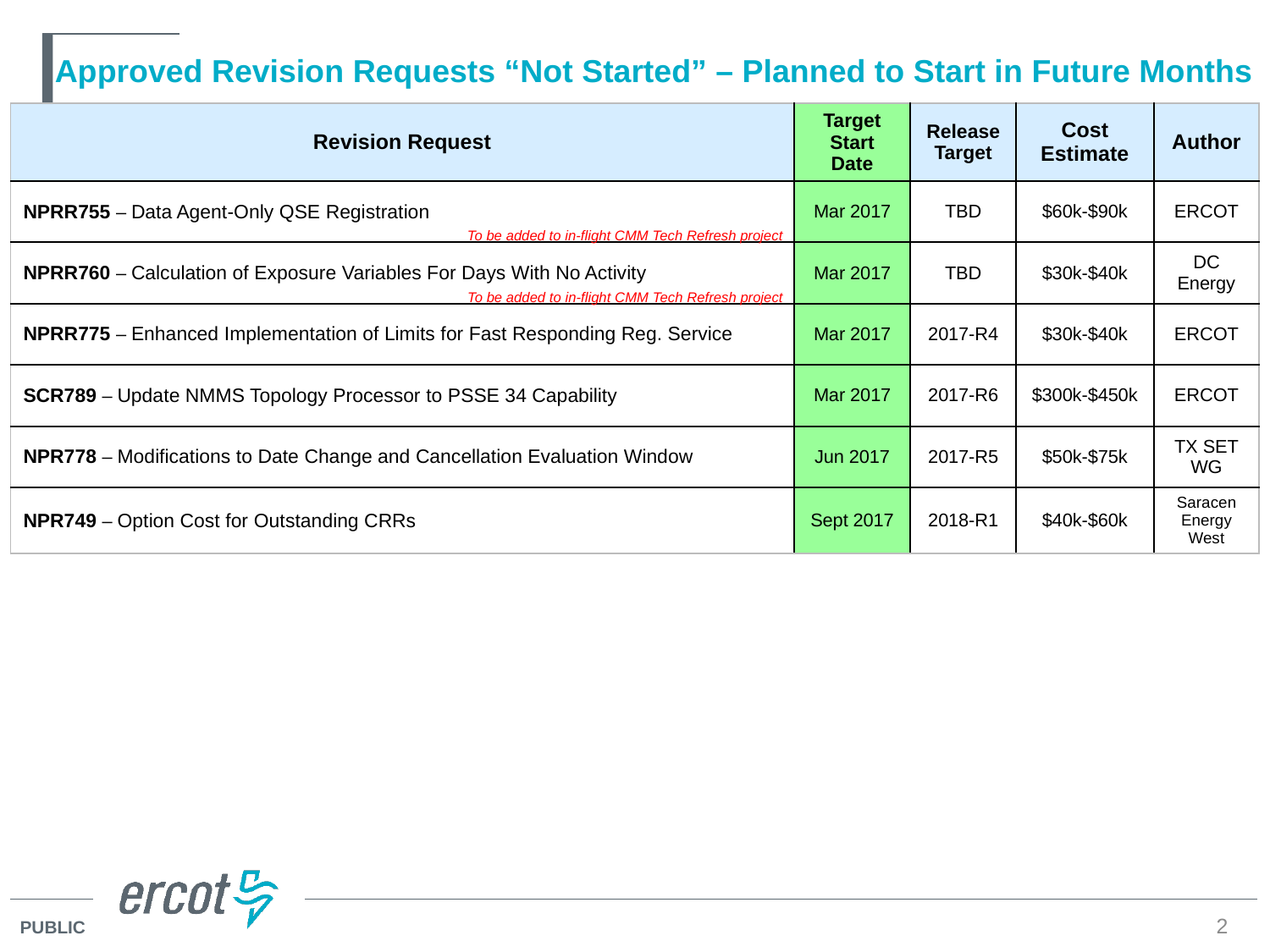

# Approved Revision Requests “Not Started” – Planned to Start in Future Months
| Revision Request | Target Start Date | Release Target | Cost Estimate | Author |
| --- | --- | --- | --- | --- |
| NPRR755 – Data Agent-Only QSE Registration | Mar 2017 | TBD | $60k-$90k | ERCOT |
| NPRR760 – Calculation of Exposure Variables For Days With No Activity | Mar 2017 | TBD | $30k-$40k | DC Energy |
| NPRR775 – Enhanced Implementation of Limits for Fast Responding Reg. Service | Mar 2017 | 2017-R4 | $30k-$40k | ERCOT |
| SCR789 – Update NMMS Topology Processor to PSSE 34 Capability | Mar 2017 | 2017-R6 | $300k-$450k | ERCOT |
| NPR778 – Modifications to Date Change and Cancellation Evaluation Window | Jun 2017 | 2017-R5 | $50k-$75k | TX SET WG |
| NPR749 – Option Cost for Outstanding CRRs | Sept 2017 | 2018-R1 | $40k-$60k | Saracen Energy West |
To be added to in-flight CMM Tech Refresh project
To be added to in-flight CMM Tech Refresh project
2